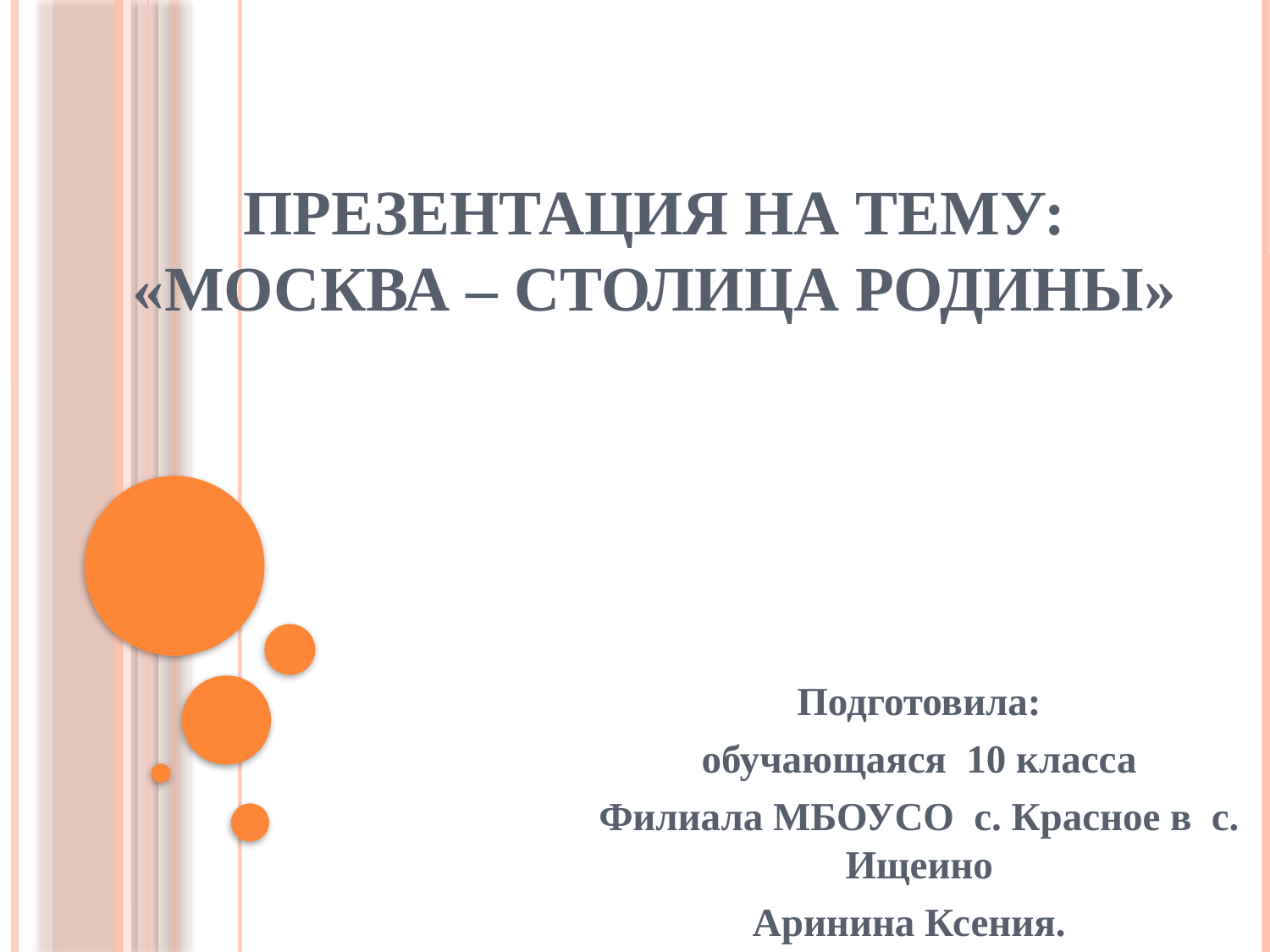

# Презентация на тему: «Москва – столица Родины»
Подготовила:
обучающаяся  10 класса
Филиала МБОУСО  с. Красное в  с. Ищеино
Аринина Ксения.